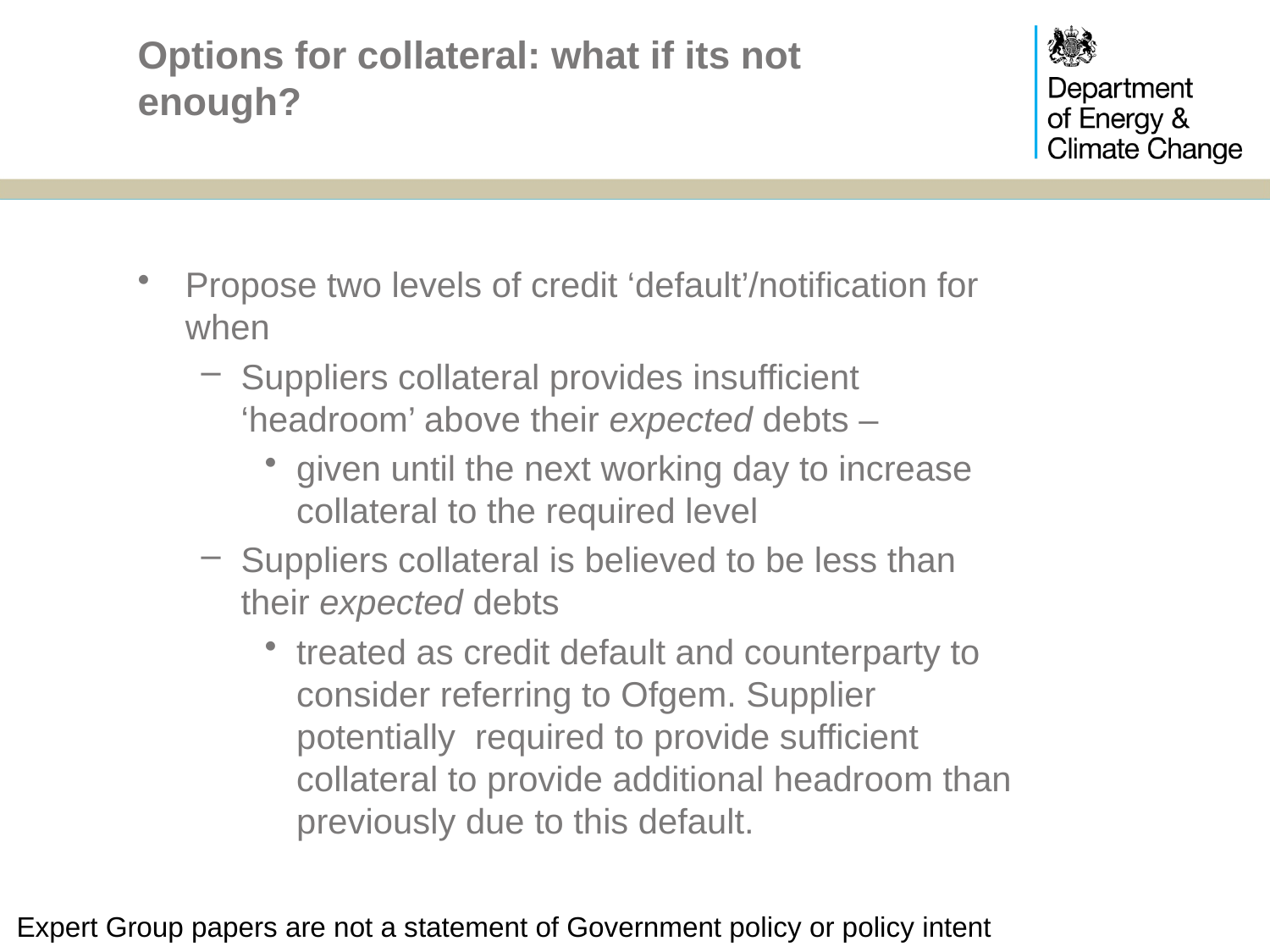

# Options for collateral: what if its not enough?
Propose two levels of credit ‘default’/notification for when
Suppliers collateral provides insufficient ‘headroom’ above their expected debts –
given until the next working day to increase collateral to the required level
Suppliers collateral is believed to be less than their expected debts
treated as credit default and counterparty to consider referring to Ofgem. Supplier potentially  required to provide sufficient collateral to provide additional headroom than previously due to this default.

Expert Group papers are not a statement of Government policy or policy intent